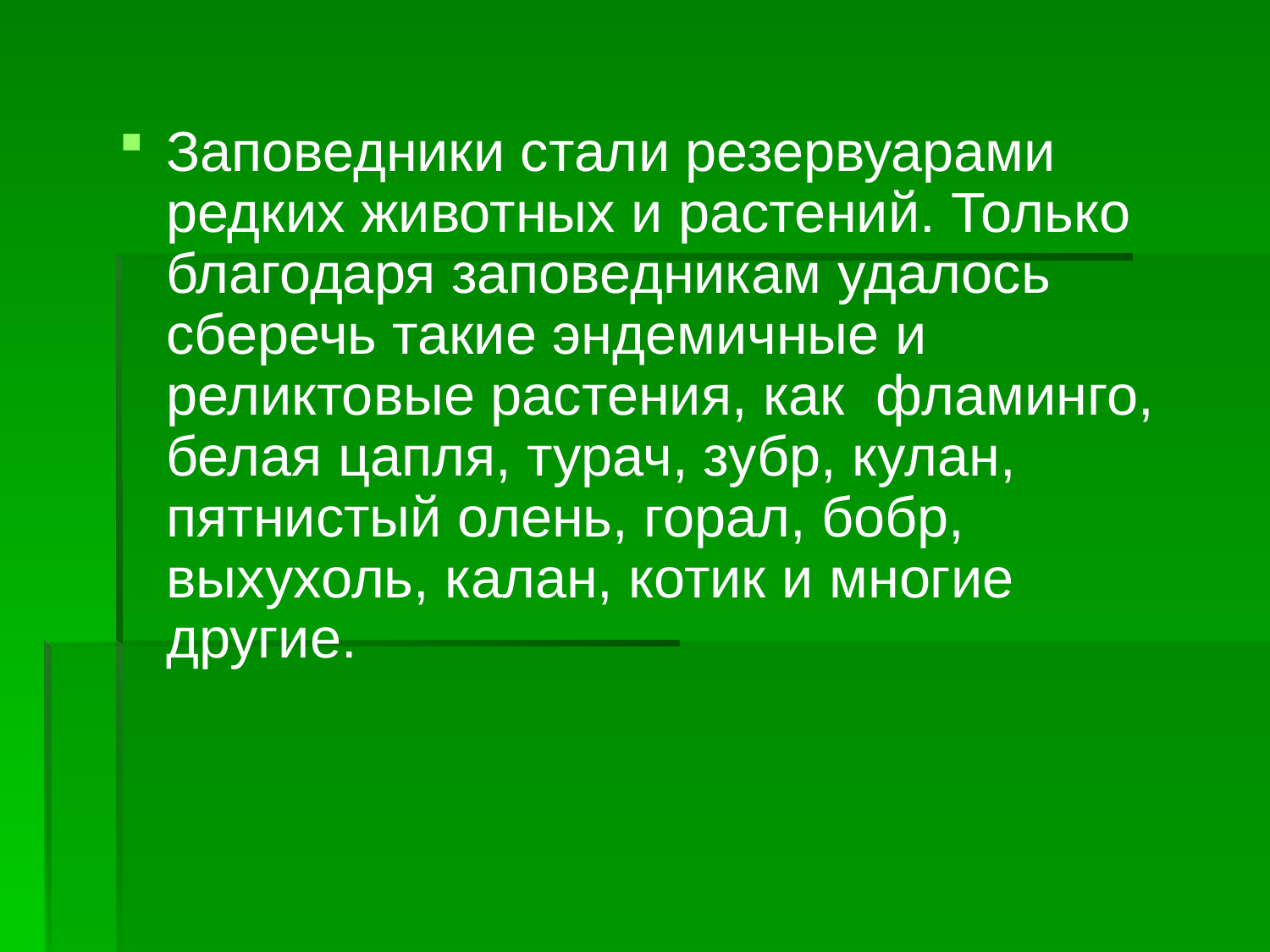

Заповедники стали резервуарами редких животных и растений. Только благодаря заповедникам удалось сберечь такие эндемичные и реликтовые растения, как  фламинго, белая цапля, турач, зубр, кулан, пятнистый олень, горал, бобр, выхухоль, калан, котик и многие другие.